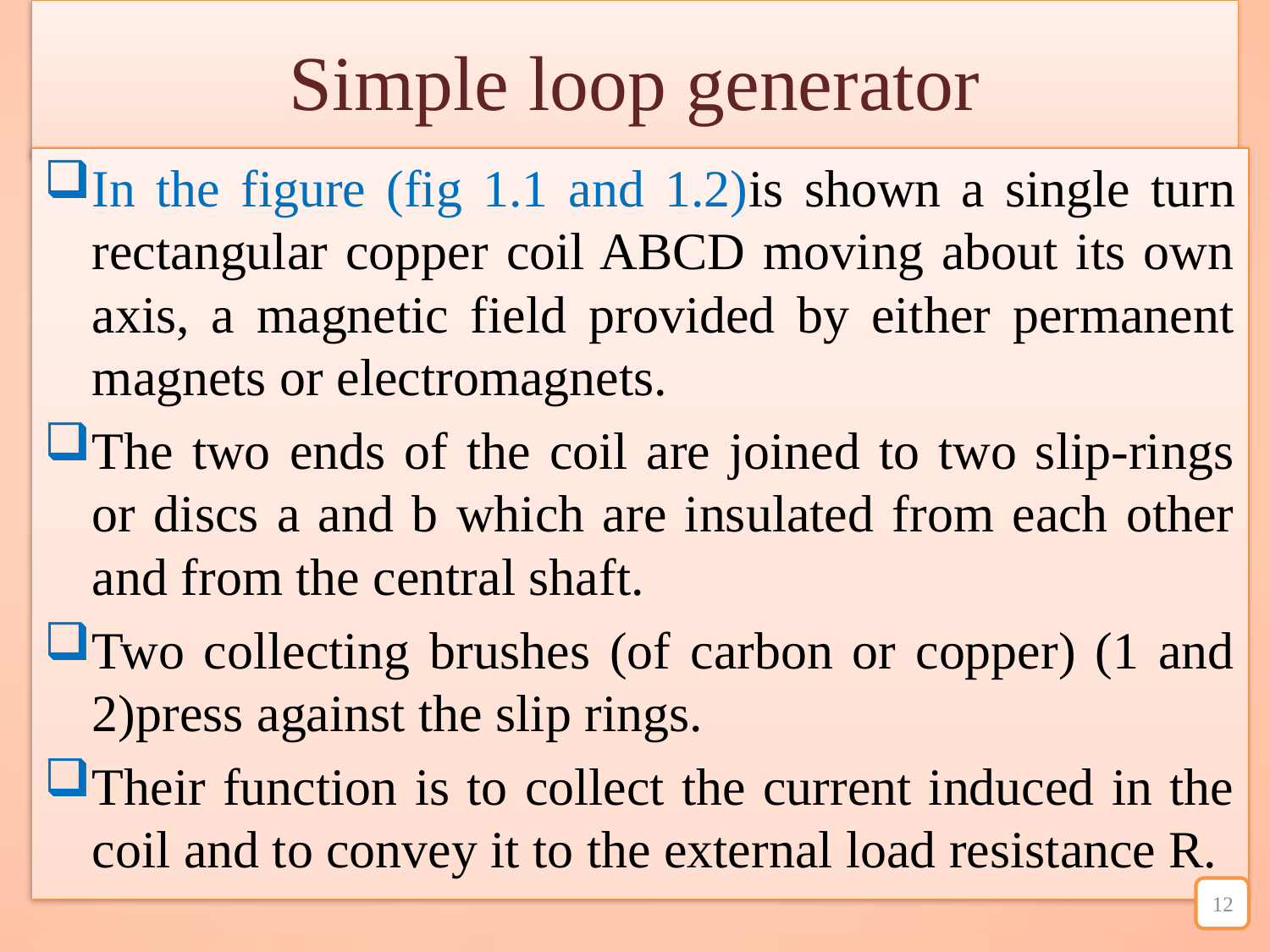

# Simple loop generator
In the figure (fig 1.1 and 1.2)is shown a single turn rectangular copper coil ABCD moving about its own axis, a magnetic field provided by either permanent magnets or electromagnets.
The two ends of the coil are joined to two slip-rings or discs a and b which are insulated from each other and from the central shaft.
Two collecting brushes (of carbon or copper) (1 and 2)press against the slip rings.
Their function is to collect the current induced in the coil and to convey it to the external load resistance R.
12